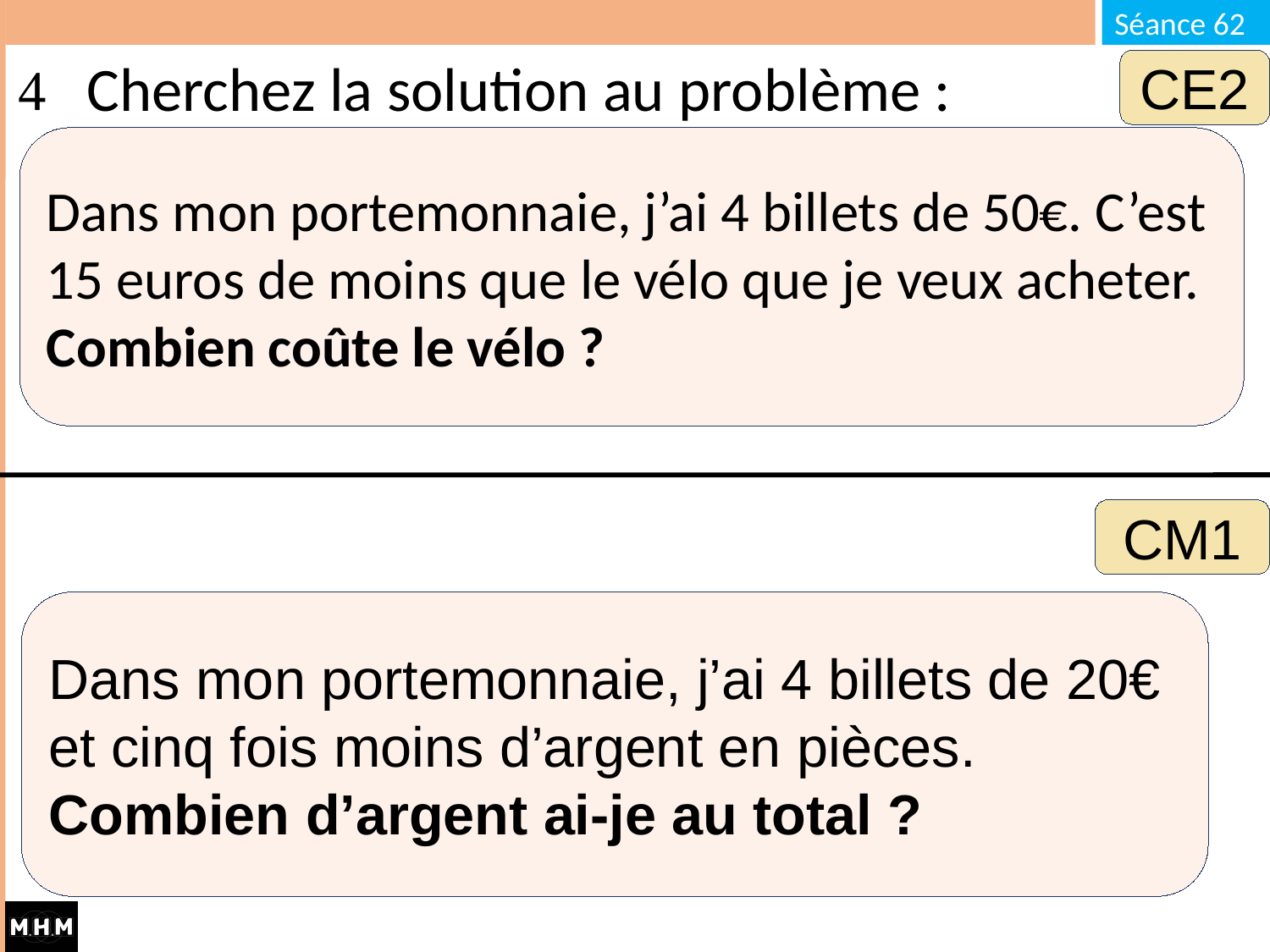

# Cherchez la solution au problème :
CE2
Dans mon portemonnaie, j’ai 4 billets de 50€. C’est 15 euros de moins que le vélo que je veux acheter. Combien coûte le vélo ?

CM1
Dans mon portemonnaie, j’ai 4 billets de 20€ et cinq fois moins d’argent en pièces.
Combien d’argent ai-je au total ?